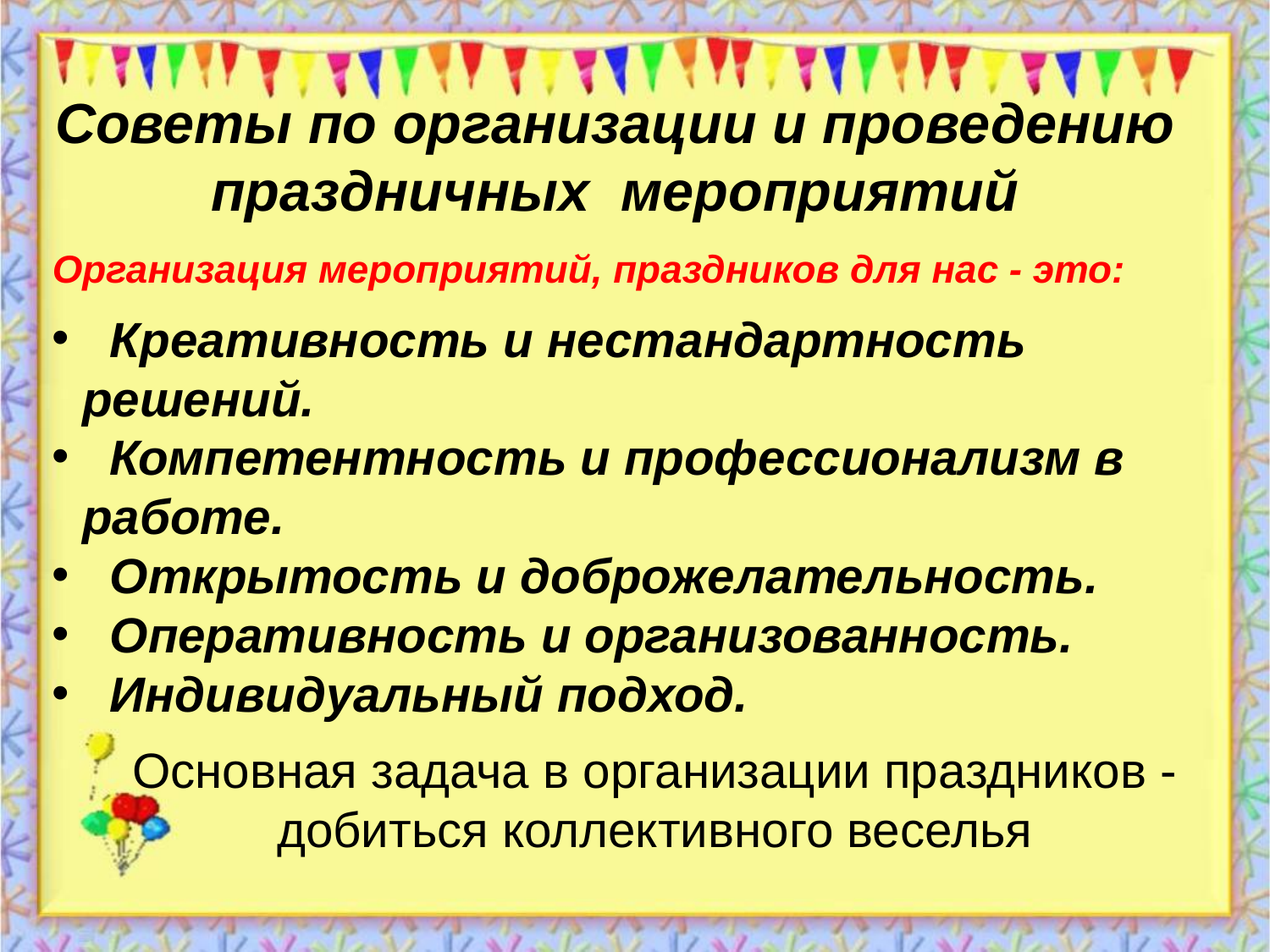

Советы по организации и проведению праздничных  мероприятий
Организация мероприятий, праздников для нас - это:

  Креативность и нестандартность решений.
  Компетентность и профессионализм в работе.
  Открытость и доброжелательность.
  Оперативность и организованность.
  Индивидуальный подход.

Основная задача в организации праздников - добиться коллективного веселья